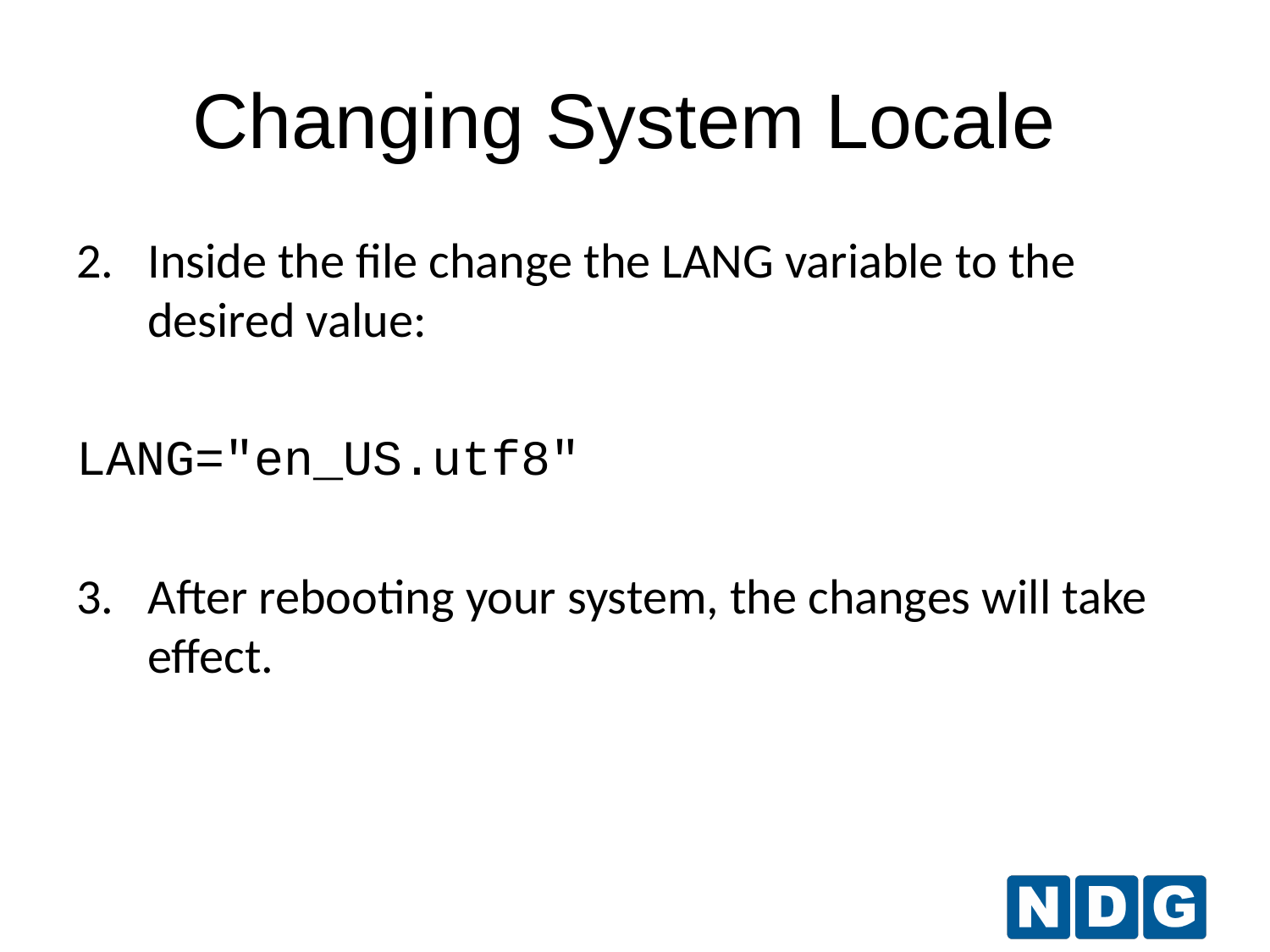

Changing System Locale
Inside the file change the LANG variable to the desired value:

LANG="en_US.utf8"

After rebooting your system, the changes will take effect.